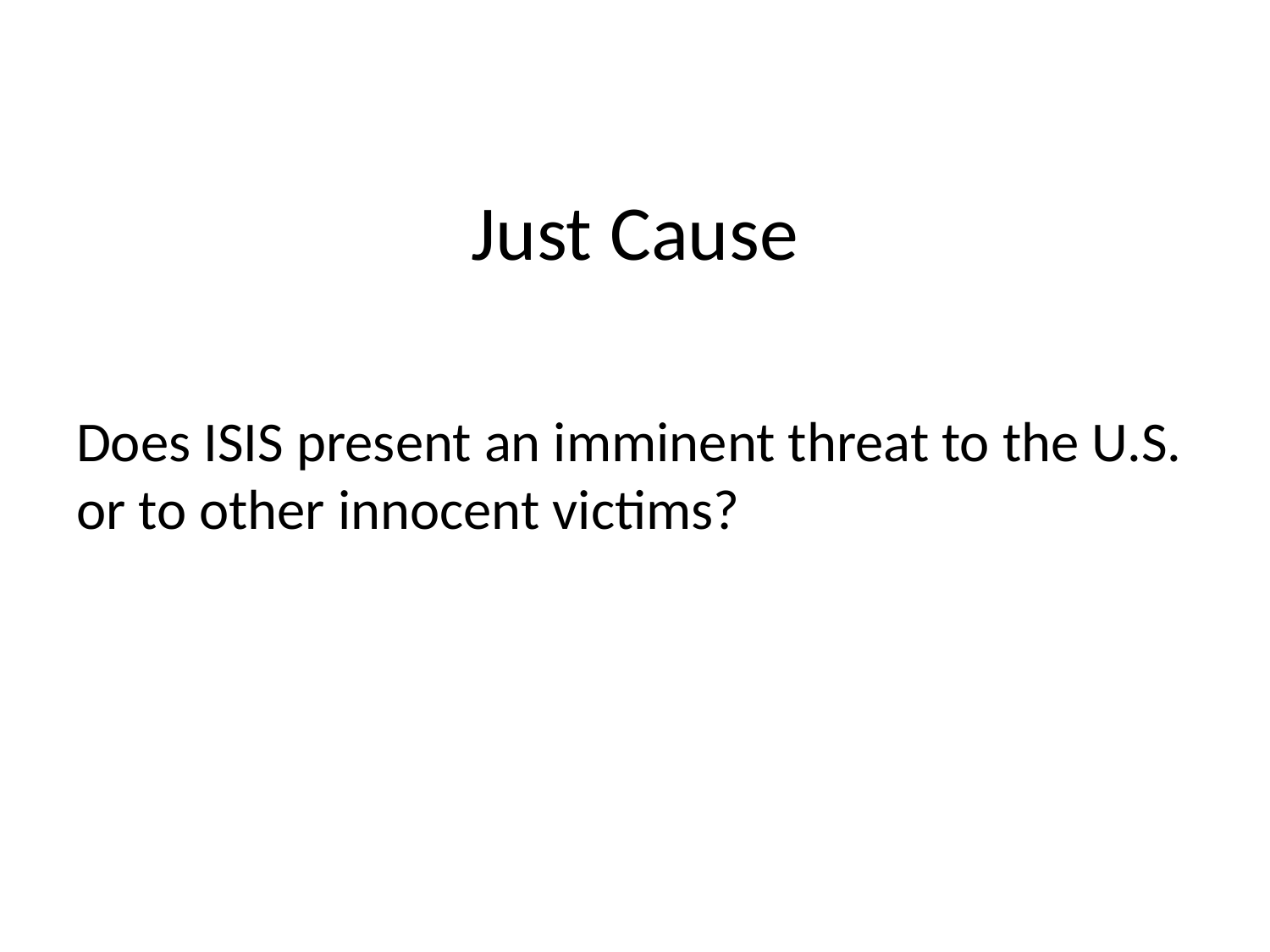

# Just Cause
Does ISIS present an imminent threat to the U.S. or to other innocent victims?